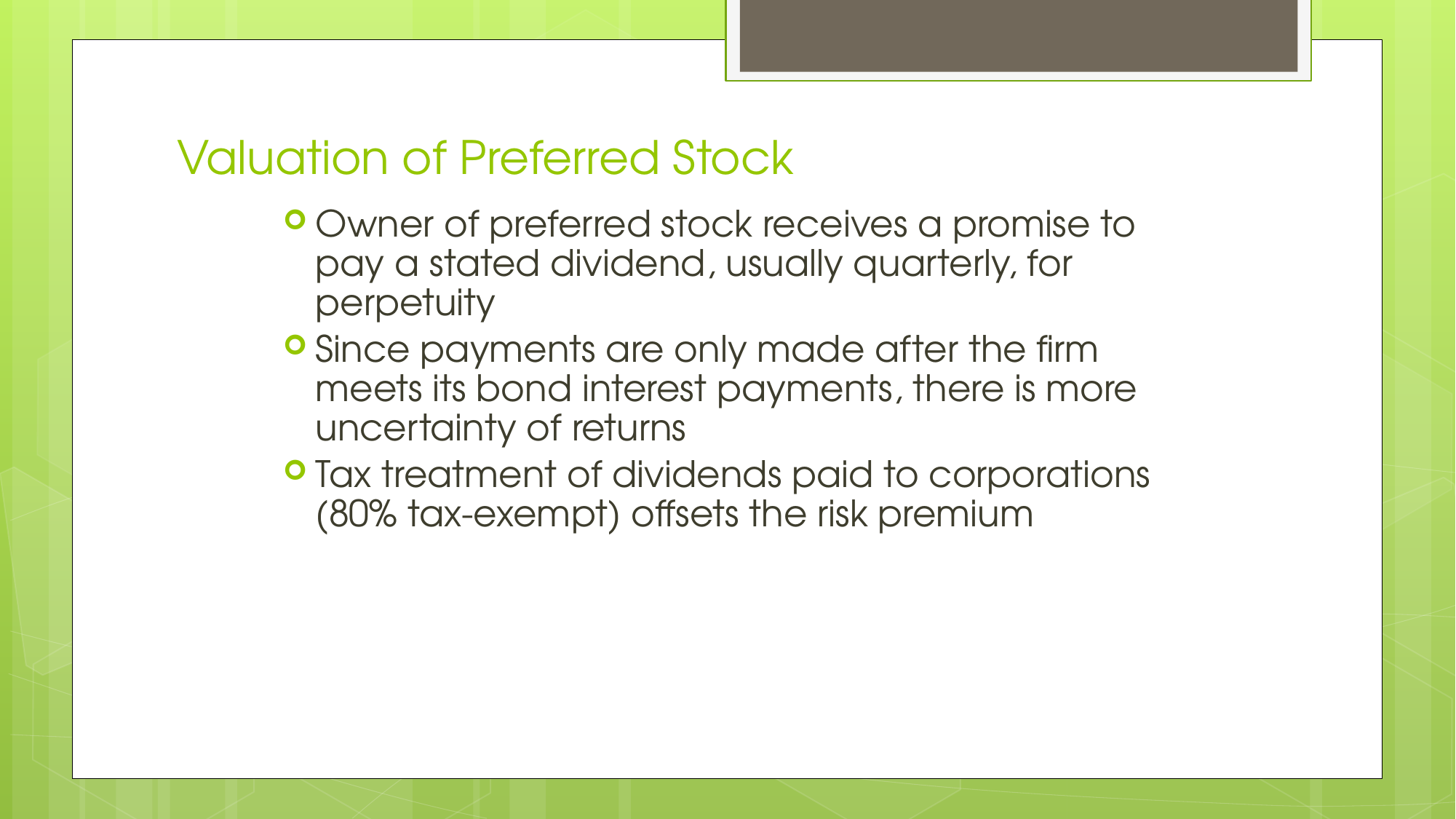

# Valuation of Preferred Stock
Owner of preferred stock receives a promise to pay a stated dividend, usually quarterly, for perpetuity
Since payments are only made after the firm meets its bond interest payments, there is more uncertainty of returns
Tax treatment of dividends paid to corporations (80% tax-exempt) offsets the risk premium